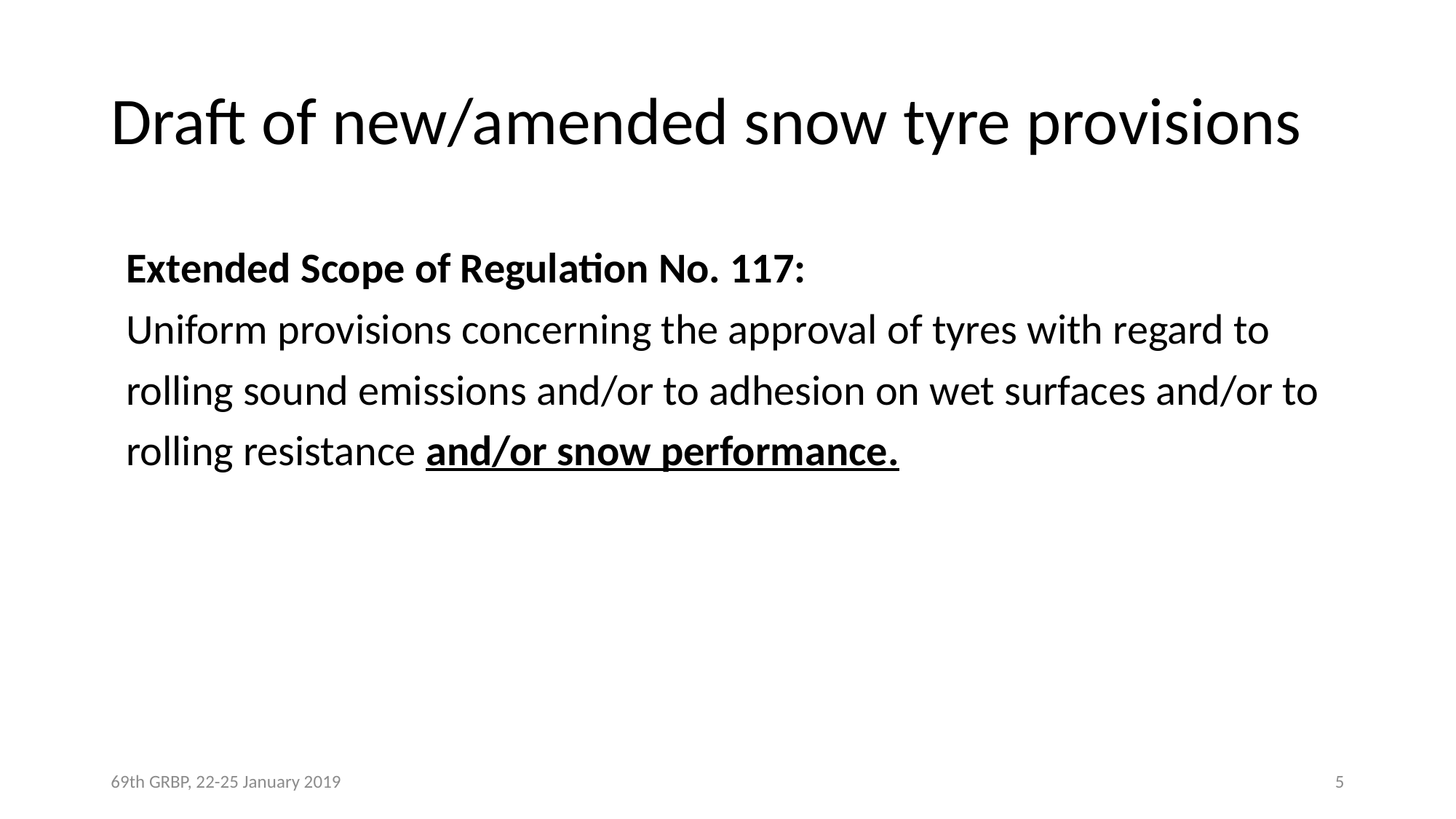

# Draft of new/amended snow tyre provisions

Extended Scope of Regulation No. 117:
Uniform provisions concerning the approval of tyres with regard to
rolling sound emissions and/or to adhesion on wet surfaces and/or to
rolling resistance and/or snow performance.

69th GRBP, 22-25 January 2019
5